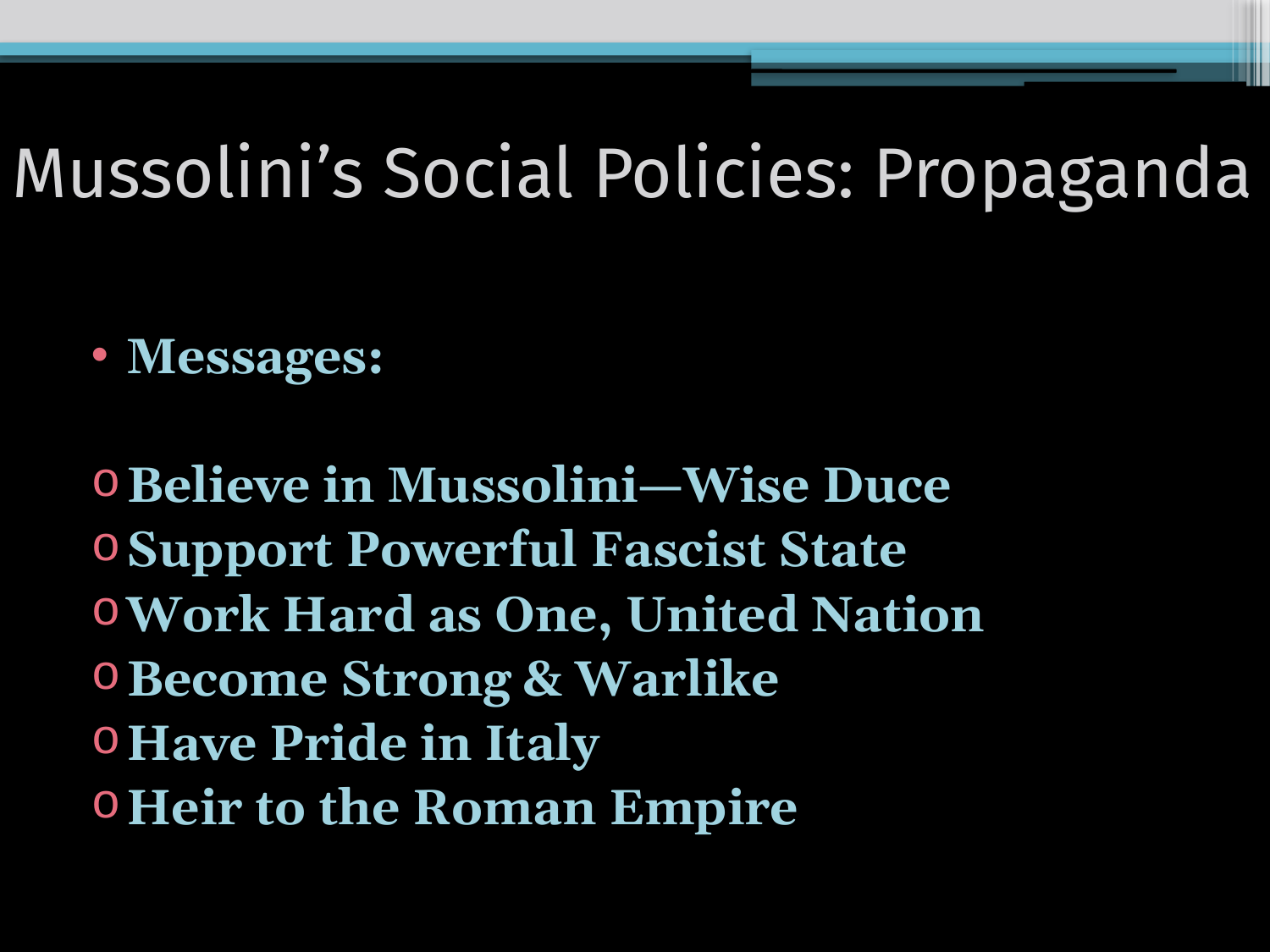

# Mussolini’s Social Policies: Propaganda

Messages:

Believe in Mussolini—Wise Duce
Support Powerful Fascist State
Work Hard as One, United Nation
Become Strong & Warlike
Have Pride in Italy
Heir to the Roman Empire